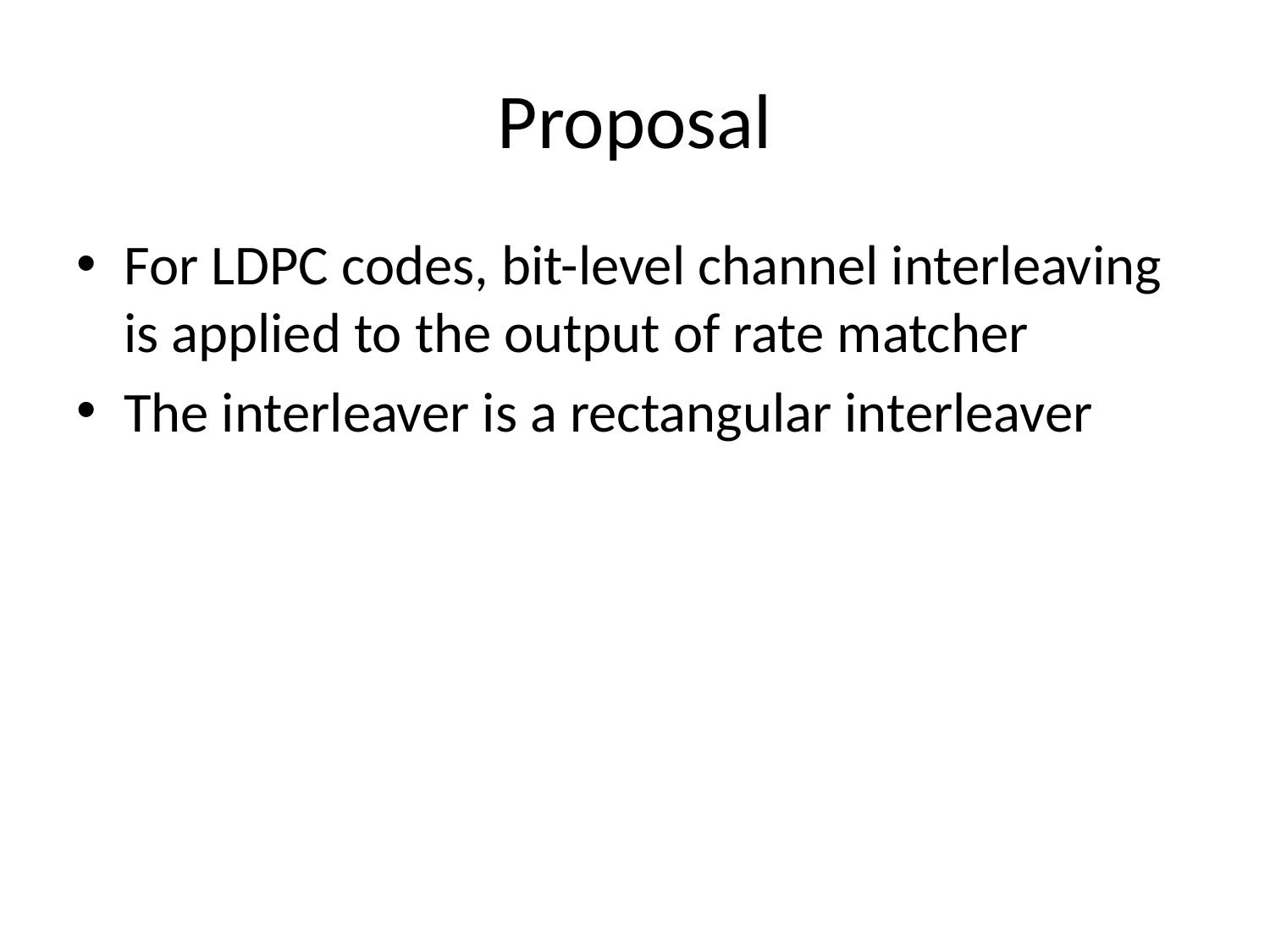

# Proposal
For LDPC codes, bit-level channel interleaving is applied to the output of rate matcher
The interleaver is a rectangular interleaver